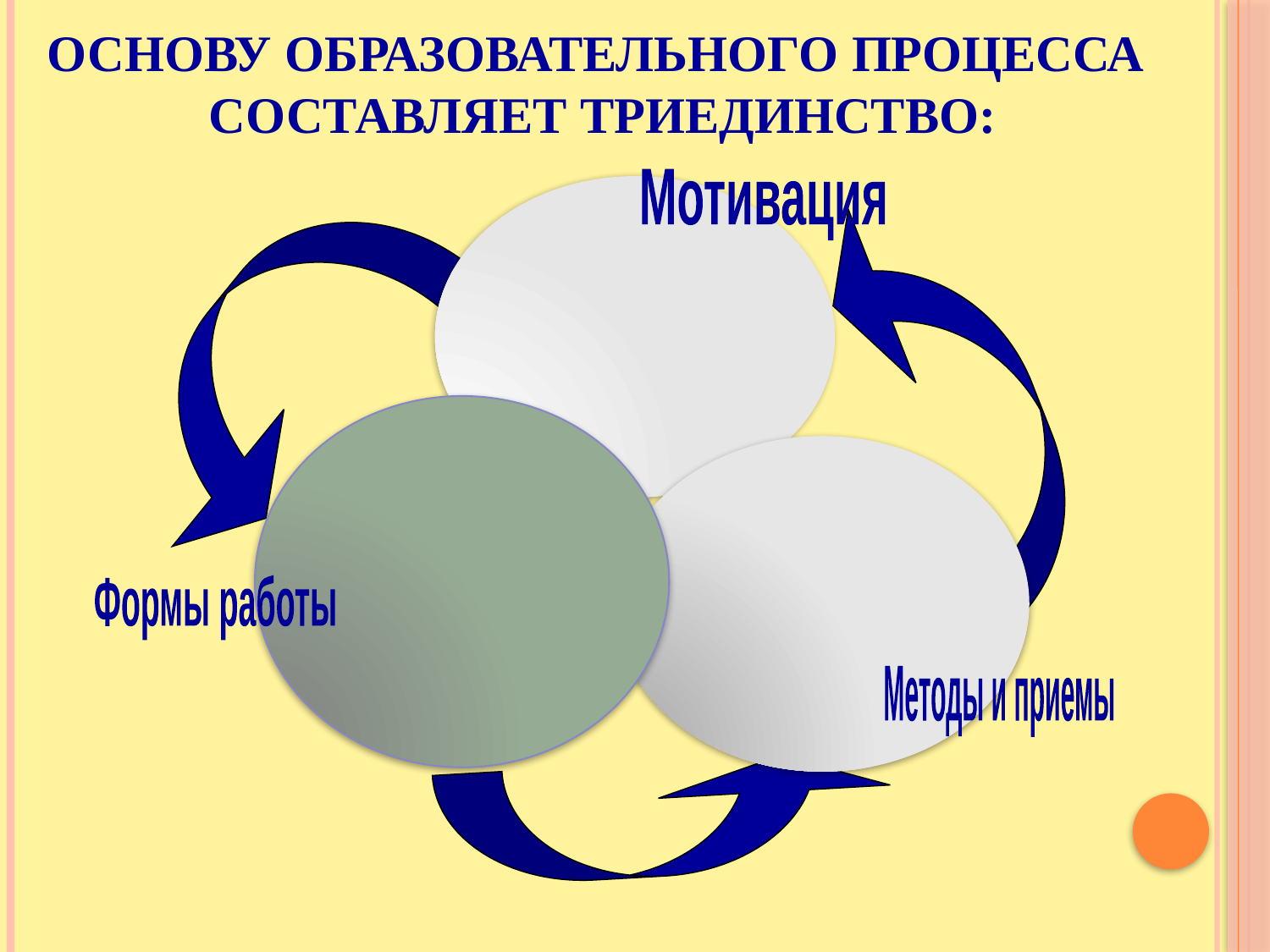

# Основу образовательного процесса  составляет триединство:

Мотивация

Формы работы

Методы и приемы